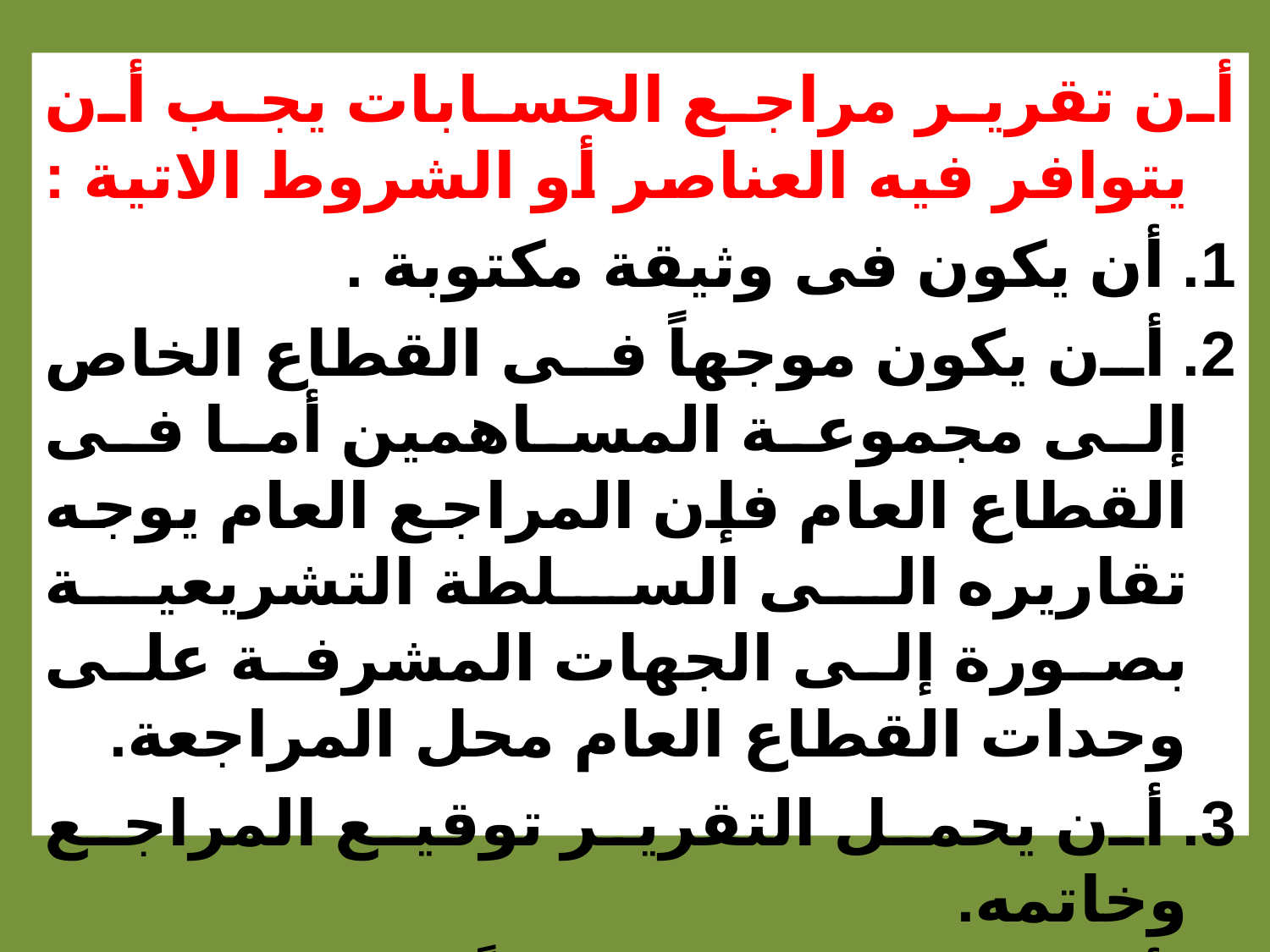

أن تقرير مراجع الحسابات يجب أن يتوافر فيه العناصر أو الشروط الاتية :
1. أن يكون فى وثيقة مكتوبة .
2. أن يكون موجهاً فى القطاع الخاص إلى مجموعة المساهمين أما فى القطاع العام فإن المراجع العام يوجه تقاريره الى السلطة التشريعية بصورة إلى الجهات المشرفة على وحدات القطاع العام محل المراجعة.
3. أن يحمل التقرير توقيع المراجع وخاتمه.
4. أن يكون التقرير مؤرخاً .